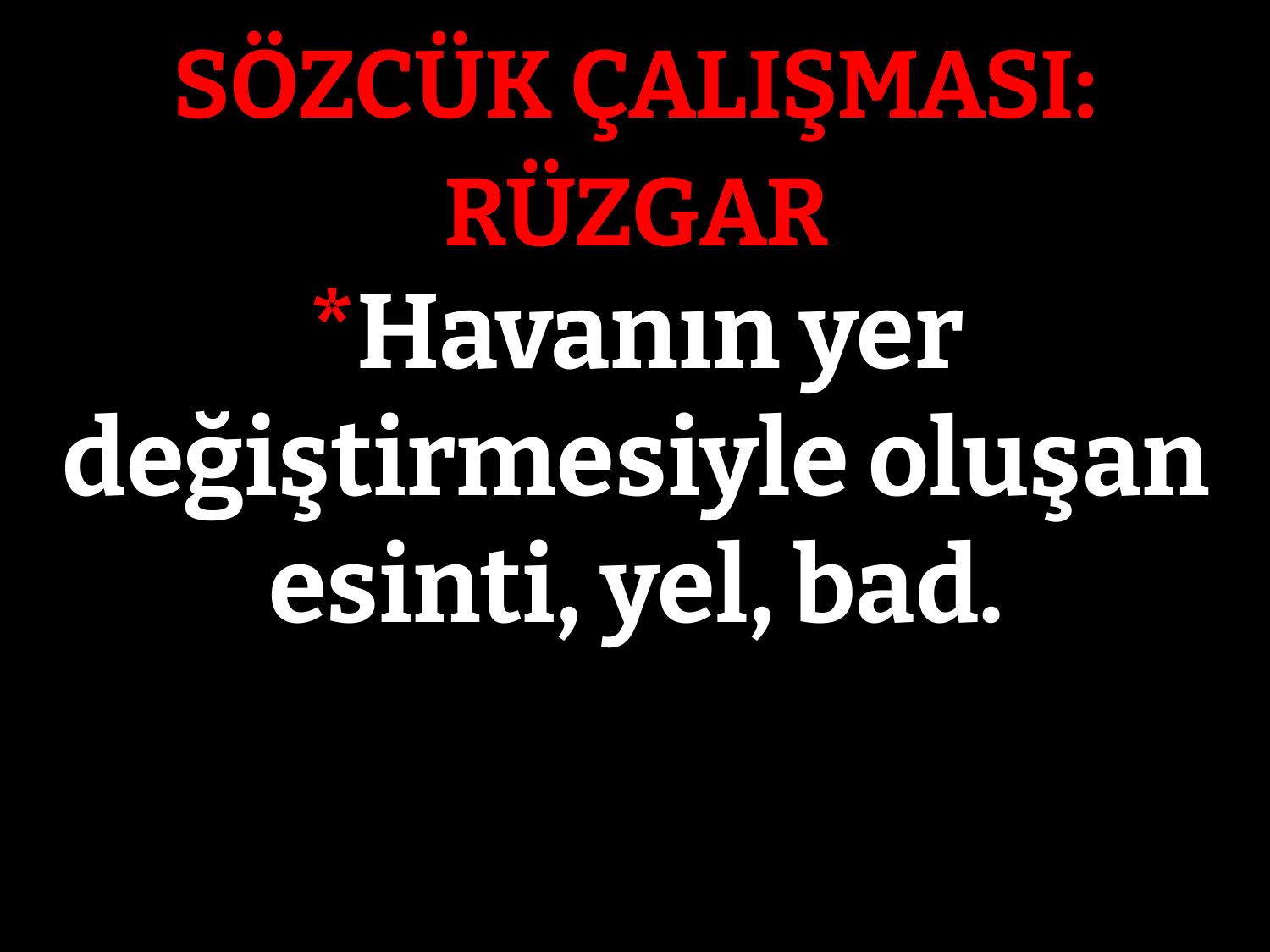

SÖZCÜK ÇALIŞMASI:
RÜZGAR
*Havanın yer değiştirmesiyle oluşan esinti, yel, bad.